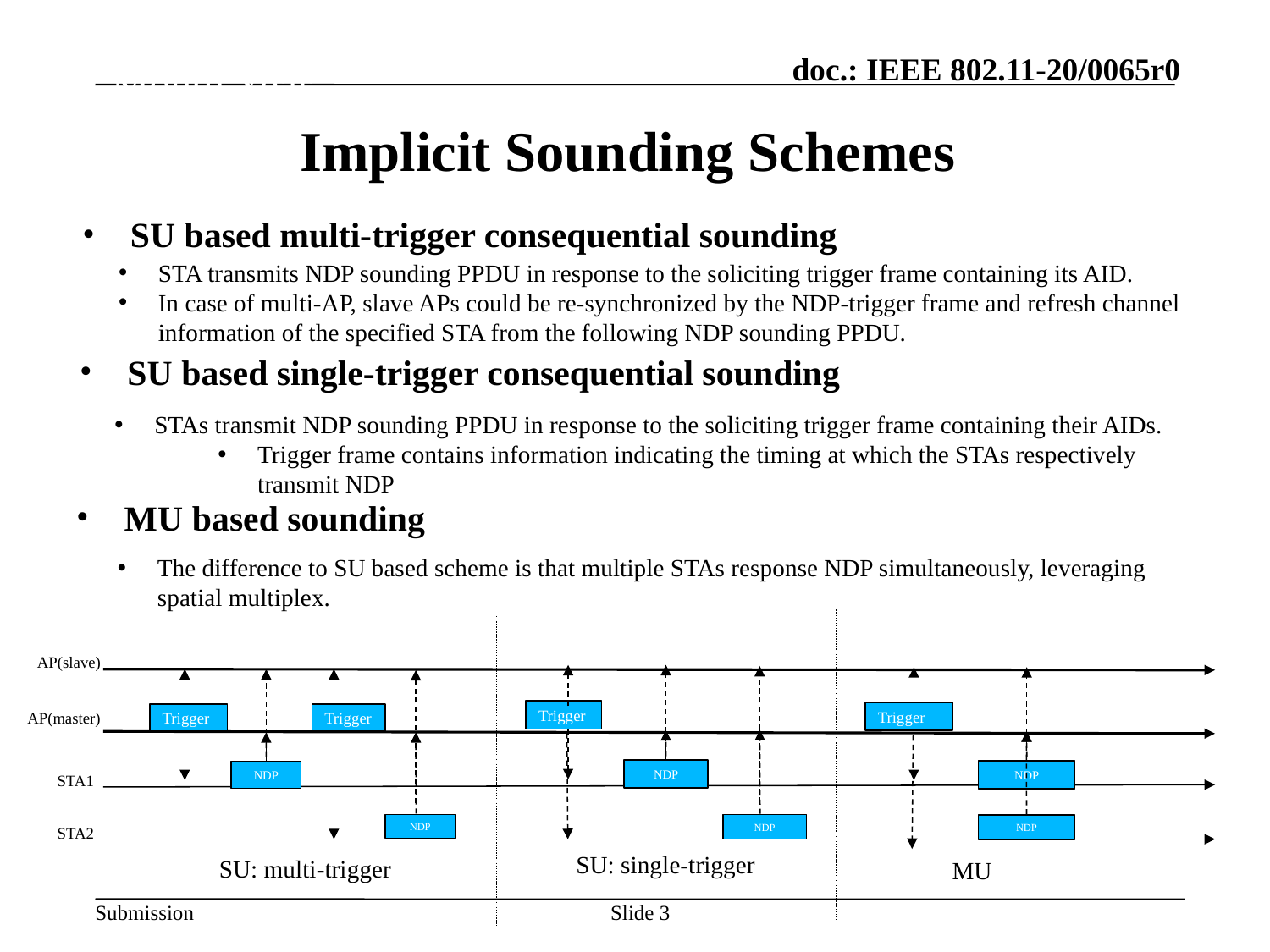

Month Year
# Implicit Sounding Schemes
SU based multi-trigger consequential sounding

STA transmits NDP sounding PPDU in response to the soliciting trigger frame containing its AID.
In case of multi-AP, slave APs could be re-synchronized by the NDP-trigger frame and refresh channel information of the specified STA from the following NDP sounding PPDU.
SU based single-trigger consequential sounding
STAs transmit NDP sounding PPDU in response to the soliciting trigger frame containing their AIDs.
Trigger frame contains information indicating the timing at which the STAs respectively transmit NDP
MU based sounding
The difference to SU based scheme is that multiple STAs response NDP simultaneously, leveraging spatial multiplex.
AP(slave)
Trigger
NDP
NDP
Trigger
NDP
NDP
Trigger
Trigger
NDP
NDP
AP(master)
STA1
STA2
 SU: single-trigger
 SU: multi-trigger
MU
Slide 3